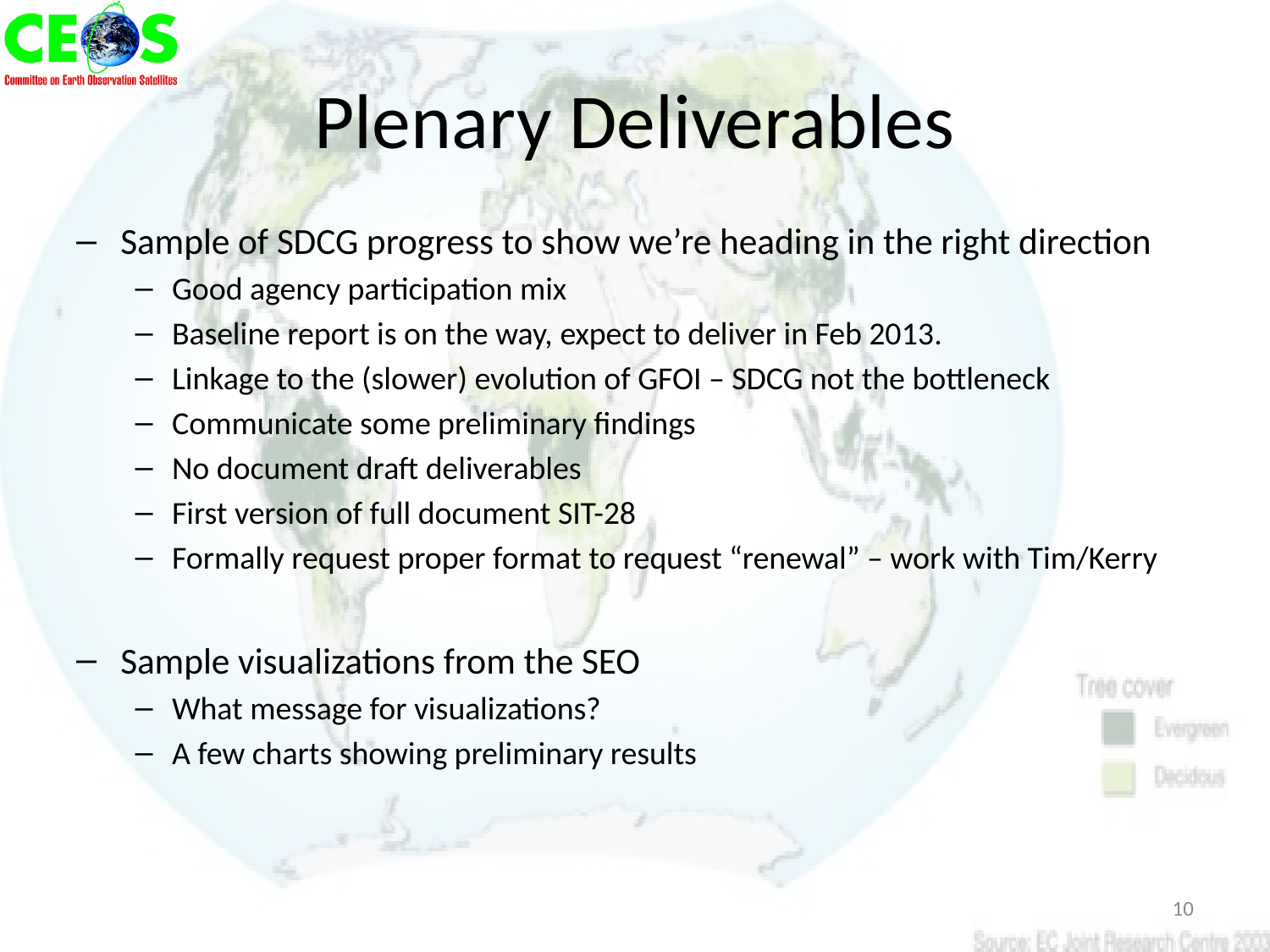

# Plenary Deliverables
Sample of SDCG progress to show we’re heading in the right direction
Good agency participation mix
Baseline report is on the way, expect to deliver in Feb 2013.
Linkage to the (slower) evolution of GFOI – SDCG not the bottleneck
Communicate some preliminary findings
No document draft deliverables
First version of full document SIT-28
Formally request proper format to request “renewal” – work with Tim/Kerry

Sample visualizations from the SEO
What message for visualizations?
A few charts showing preliminary results
10